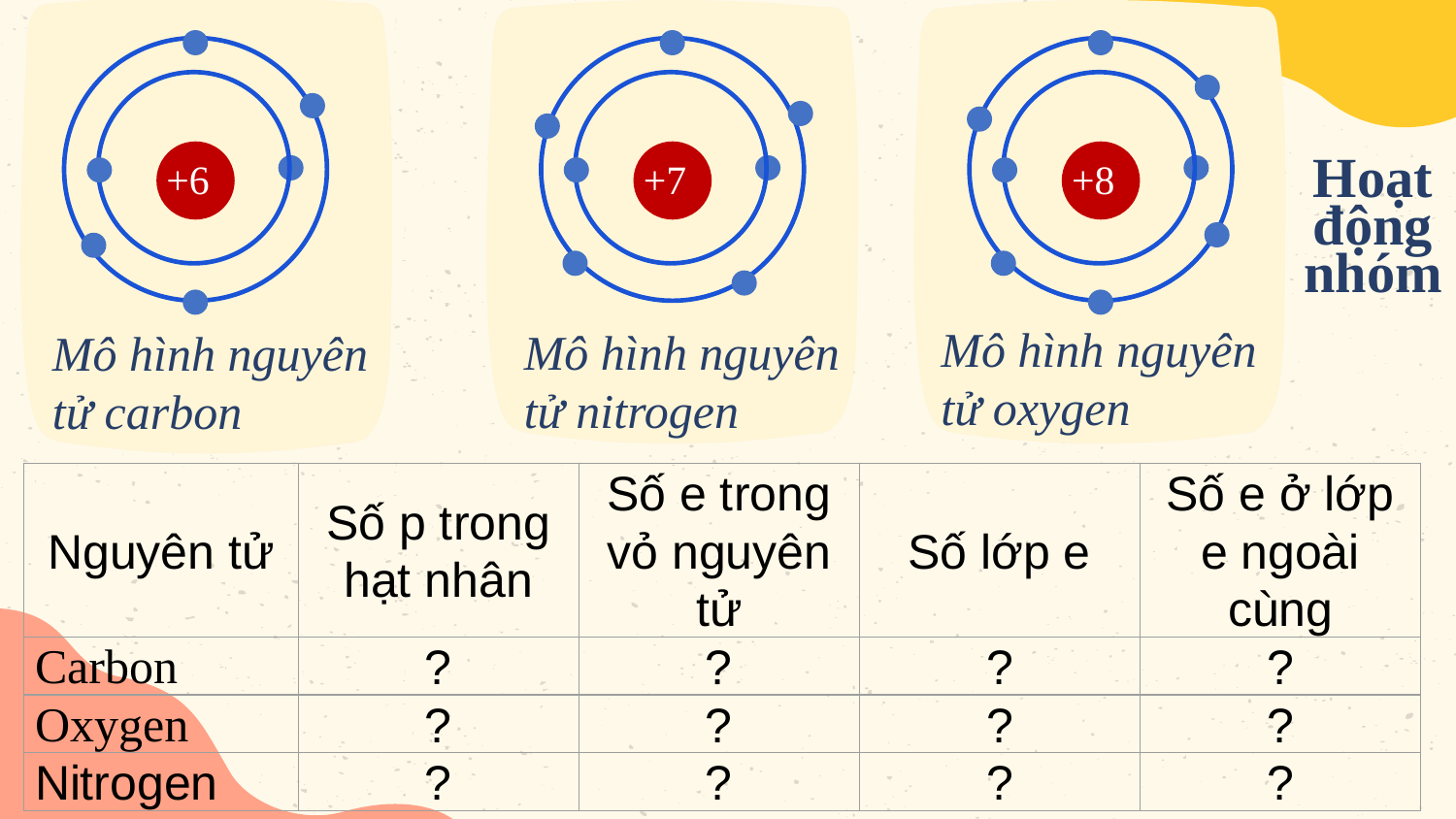

+6

+7

+8

Hoạt động nhóm
Mô hình nguyên tử oxygen
Mô hình nguyên tử nitrogen
Mô hình nguyên tử carbon
| Nguyên tử | Số p trong hạt nhân | Số e trong vỏ nguyên tử | Số lớp e | Số e ở lớp e ngoài cùng |
| --- | --- | --- | --- | --- |
| Carbon | ? | ? | ? | ? |
| Oxygen | ? | ? | ? | ? |
| Nitrogen | ? | ? | ? | ? |